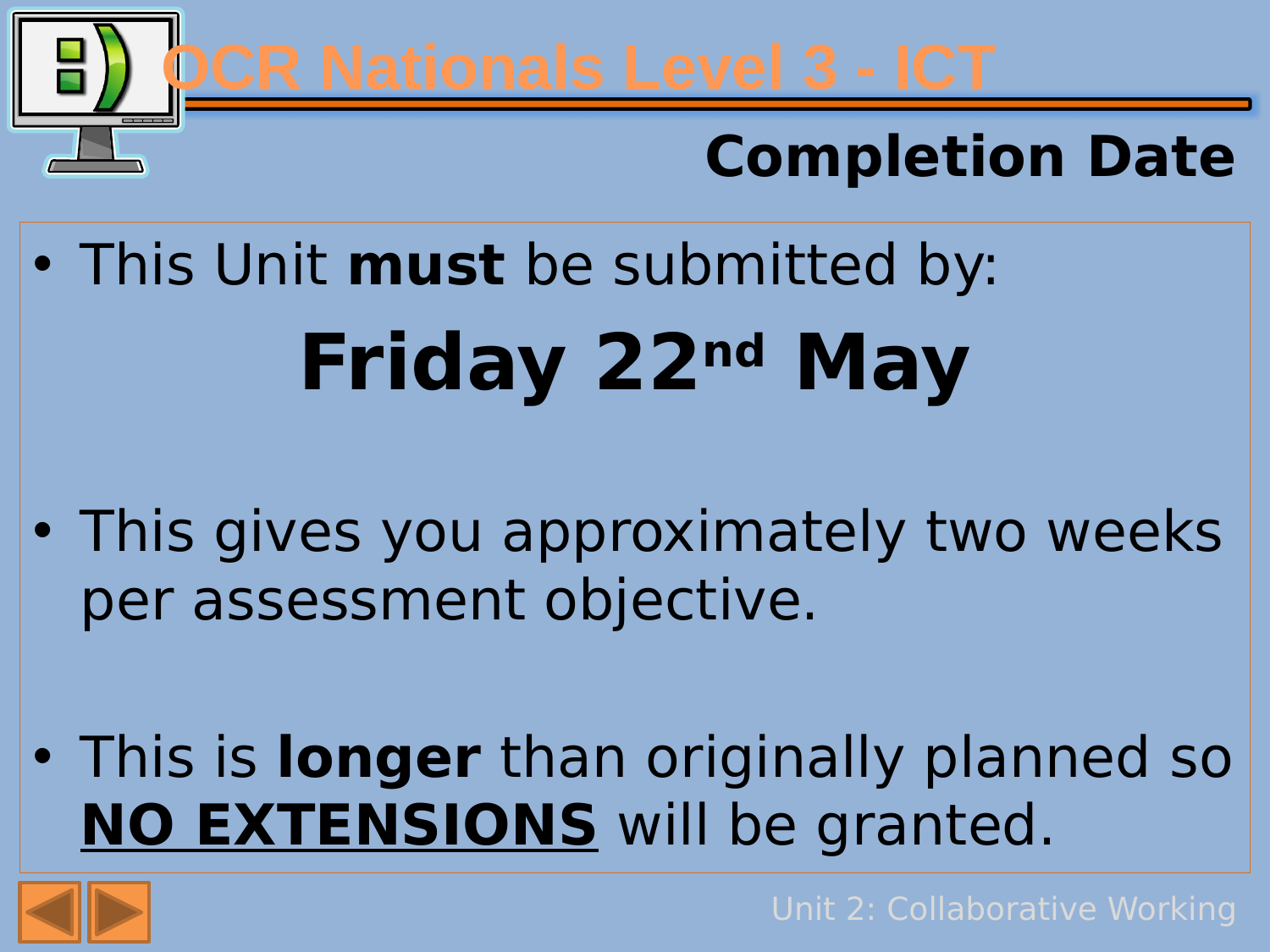

# Completion Date
This Unit must be submitted by:
Friday 22nd May

This gives you approximately two weeks per assessment objective.

This is longer than originally planned so NO EXTENSIONS will be granted.